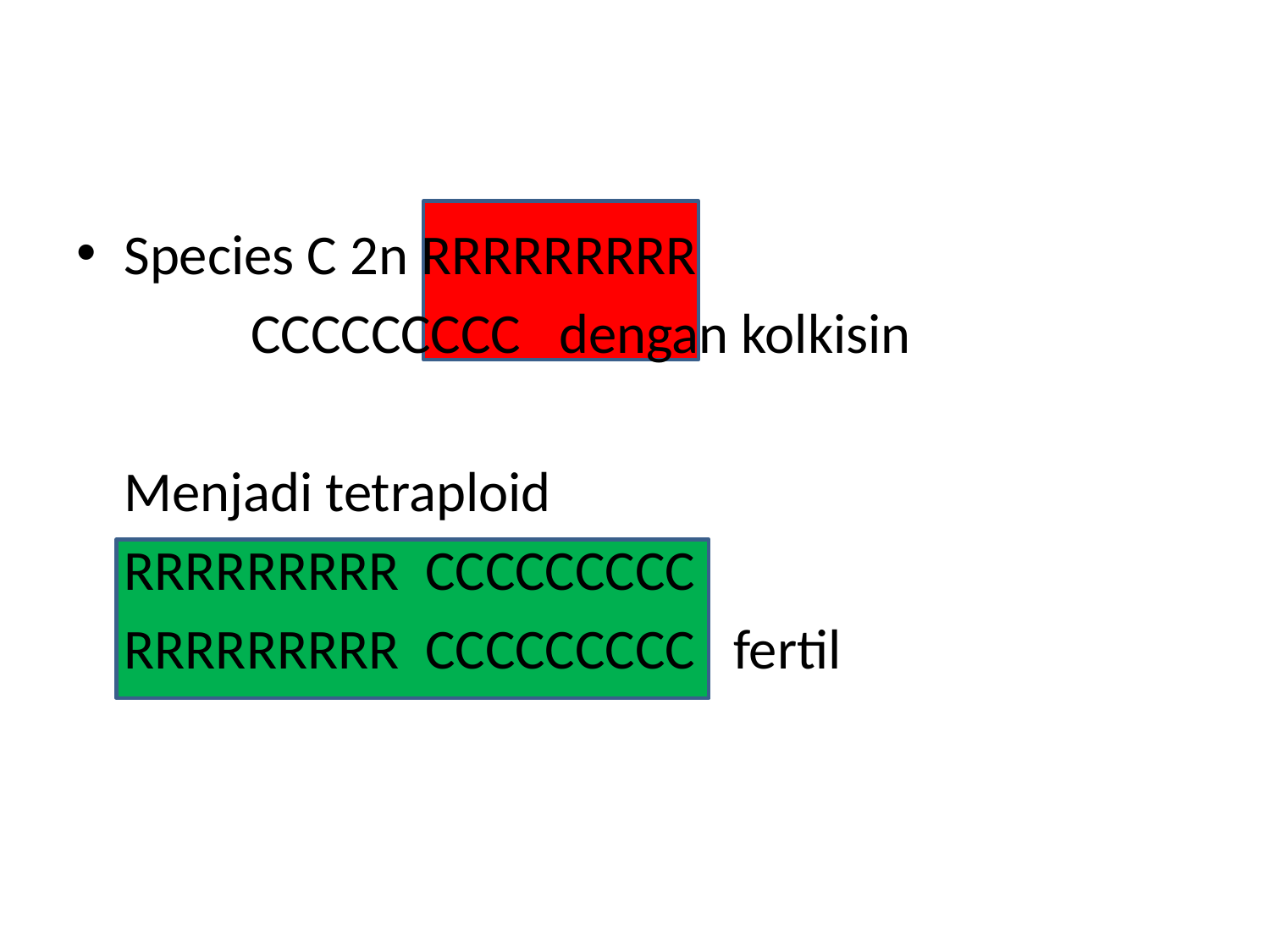

Species C 2n RRRRRRRRR
		CCCCCCCCC   dengan kolkisin

	Menjadi tetraploid
	RRRRRRRRR  CCCCCCCCC
	RRRRRRRRR  CCCCCCCCC   fertil